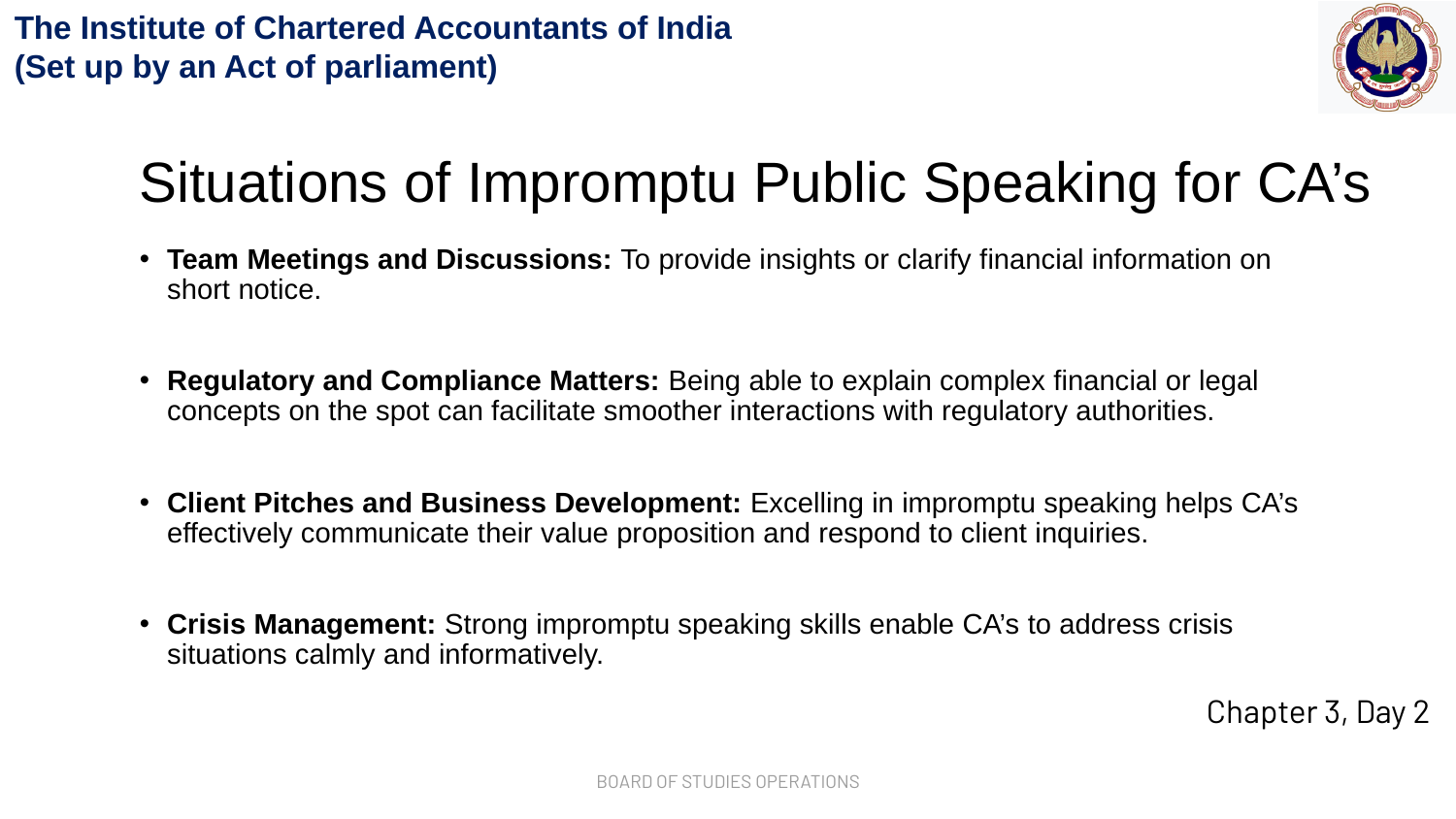

Situations of Impromptu Public Speaking for CA’s
Team Meetings and Discussions: To provide insights or clarify financial information on short notice.

Regulatory and Compliance Matters: Being able to explain complex financial or legal concepts on the spot can facilitate smoother interactions with regulatory authorities.

Client Pitches and Business Development: Excelling in impromptu speaking helps CA’s effectively communicate their value proposition and respond to client inquiries.

Crisis Management: Strong impromptu speaking skills enable CA’s to address crisis situations calmly and informatively.
BOARD OF STUDIES OPERATIONS